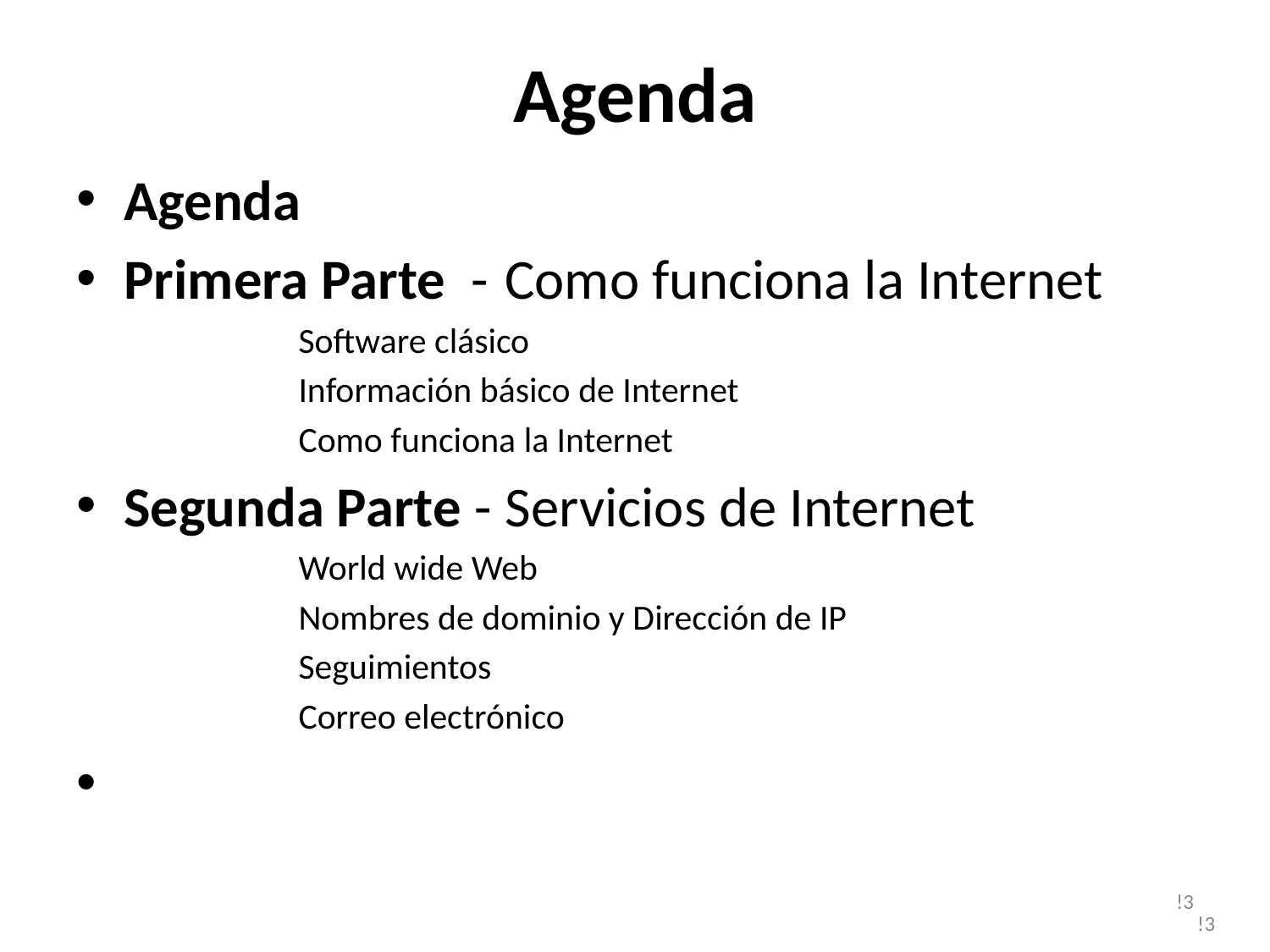

# Agenda
Agenda
Primera Parte  -	Como funciona la Internet
Software clásico
Información básico de Internet
Como funciona la Internet
Segunda Parte -	Servicios de Internet
World wide Web
Nombres de dominio y Dirección de IP
Seguimientos
Correo electrónico

!3
!3